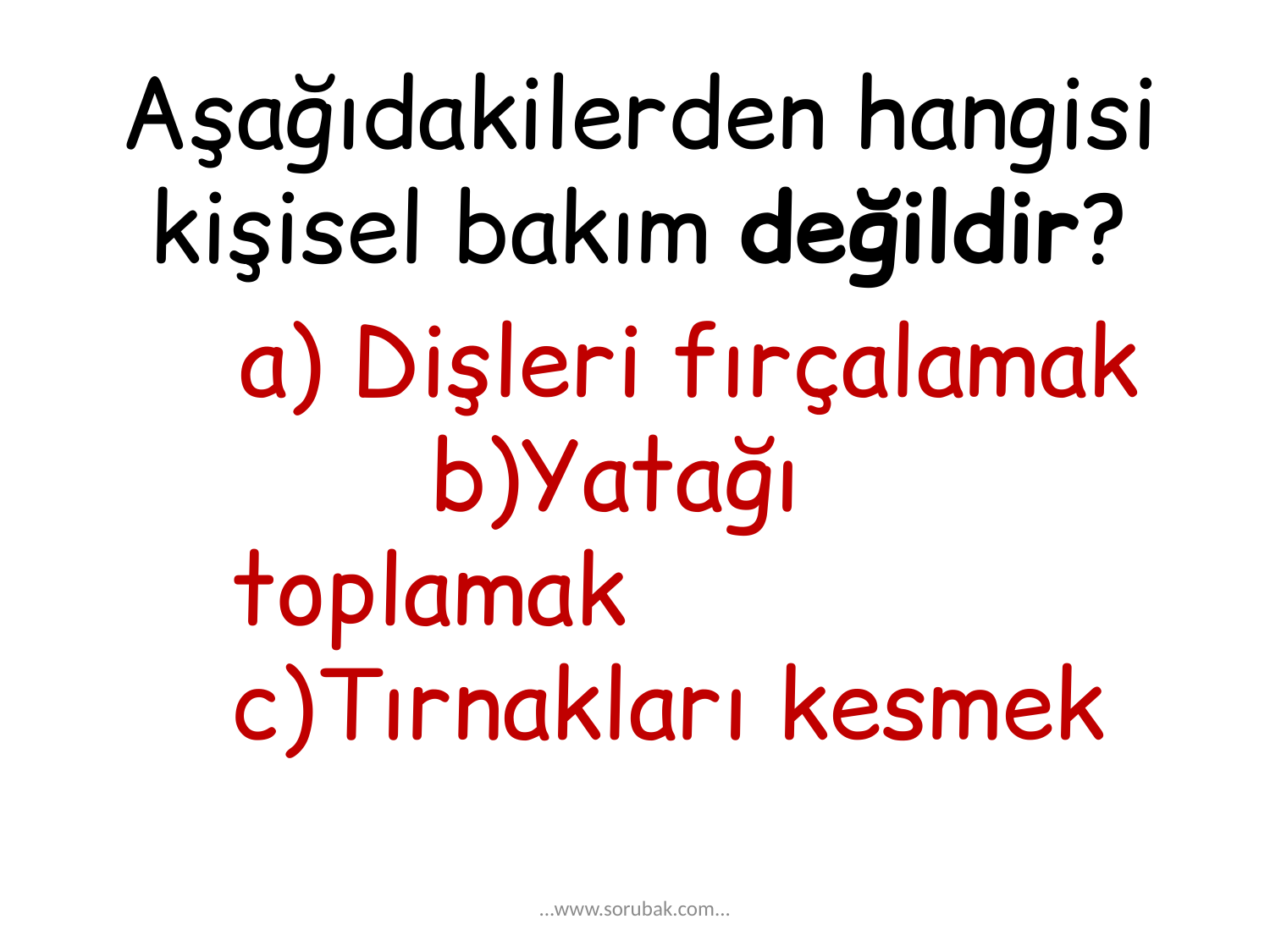

Aşağıdakilerden hangisi kişisel bakım değildir?
  a) Dişleri fırçalamak          b)Yatağı toplamak    c)Tırnakları kesmek

...www.sorubak.com...